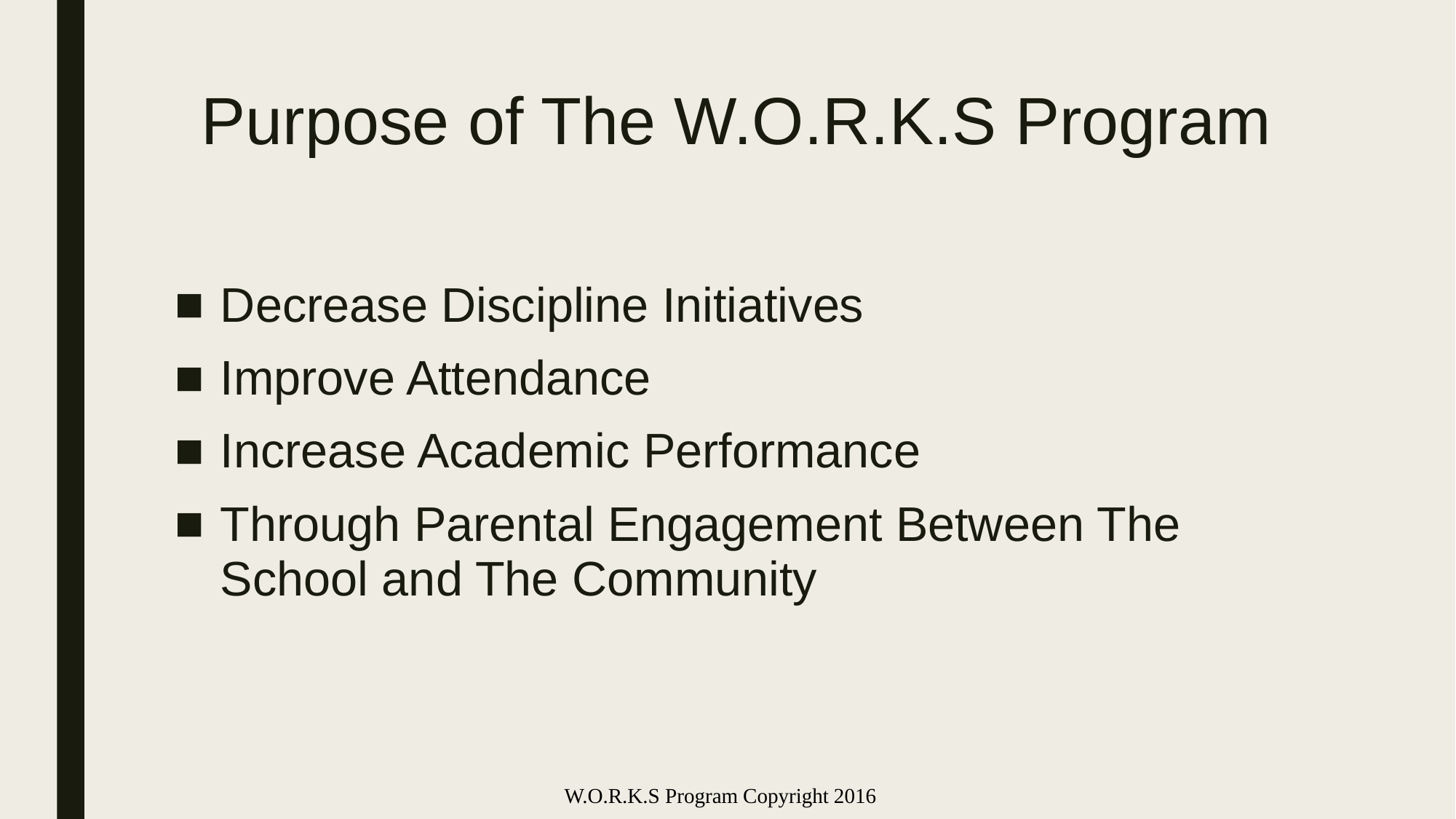

# Purpose of The W.O.R.K.S Program
Decrease Discipline Initiatives
Improve Attendance
Increase Academic Performance
Through Parental Engagement Between The School and The Community

W.O.R.K.S Program Copyright 2016